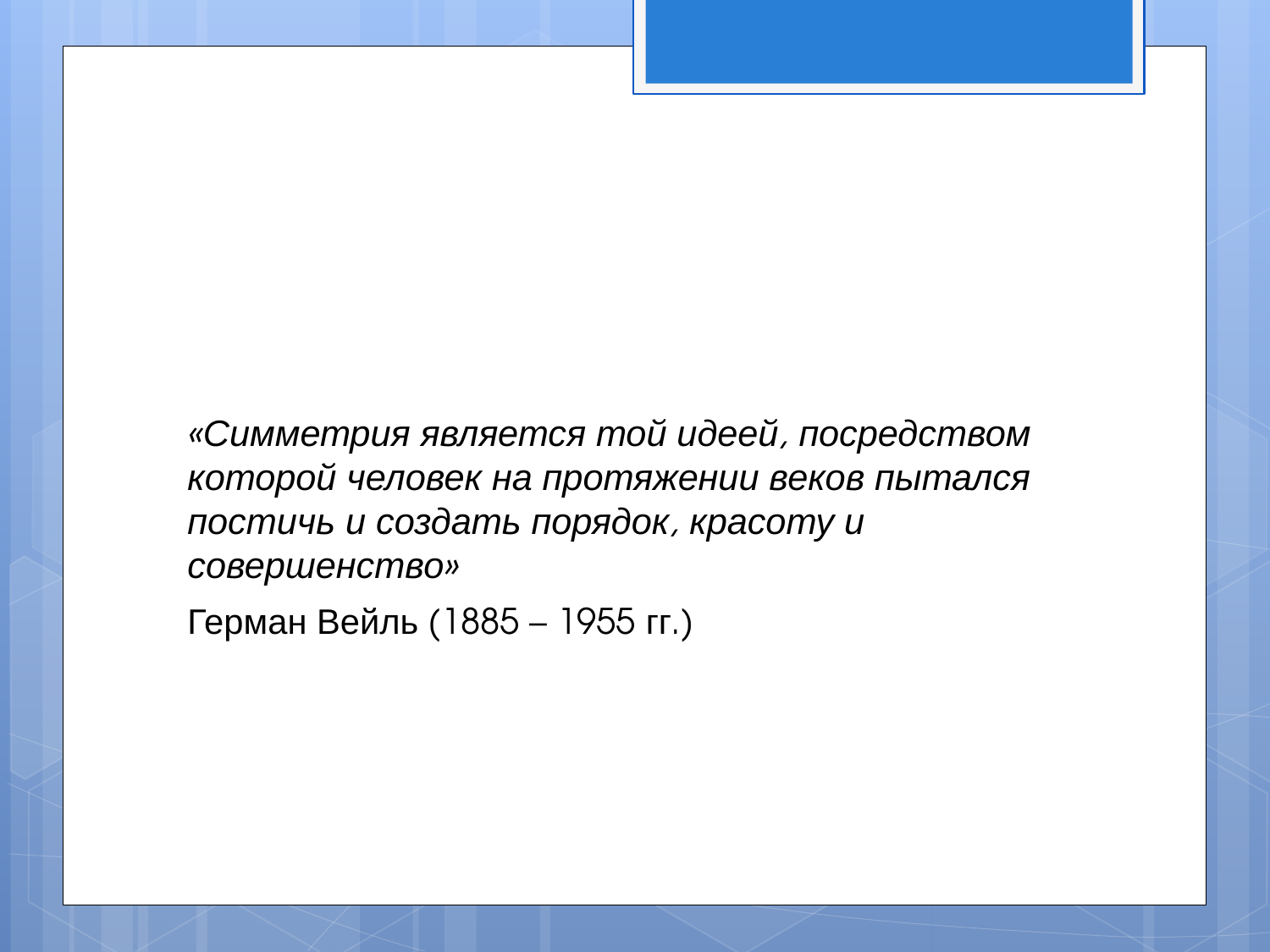

# «Симметрия является той идеей, посредством которой человек на протяжении веков пытался постичь и создать порядок, красоту и совершенство»
Герман Вейль (1885 – 1955 гг.)